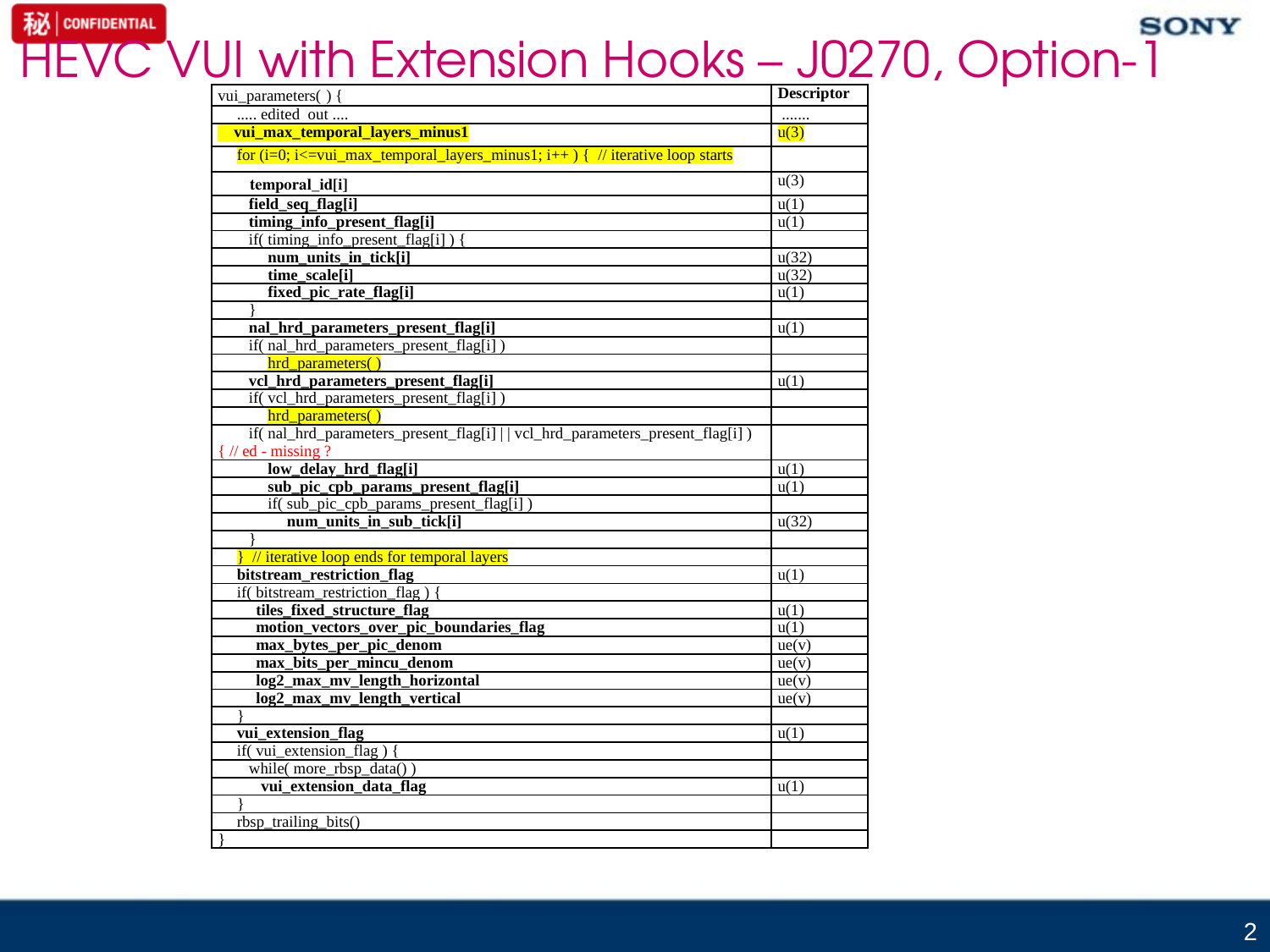

# HEVC VUI with Extension Hooks – J0270, Option-1
| vui\_parameters( ) { | Descriptor |
| --- | --- |
| ..... edited out .... | ....... |
| vui\_max\_temporal\_layers\_minus1 | u(3) |
| for (i=0; i<=vui\_max\_temporal\_layers\_minus1; i++ ) { // iterative loop starts |  |
| temporal\_id[i] | u(3) |
| field\_seq\_flag[i] | u(1) |
| timing\_info\_present\_flag[i] | u(1) |
| if( timing\_info\_present\_flag[i] ) { |  |
| num\_units\_in\_tick[i] | u(32) |
| time\_scale[i] | u(32) |
| fixed\_pic\_rate\_flag[i] | u(1) |
| } |  |
| nal\_hrd\_parameters\_present\_flag[i] | u(1) |
| if( nal\_hrd\_parameters\_present\_flag[i] ) |  |
| hrd\_parameters( ) |  |
| vcl\_hrd\_parameters\_present\_flag[i] | u(1) |
| if( vcl\_hrd\_parameters\_present\_flag[i] ) |  |
| hrd\_parameters( ) |  |
| if( nal\_hrd\_parameters\_present\_flag[i] | | vcl\_hrd\_parameters\_present\_flag[i] ) { // ed - missing ? |  |
| low\_delay\_hrd\_flag[i] | u(1) |
| sub\_pic\_cpb\_params\_present\_flag[i] | u(1) |
| if( sub\_pic\_cpb\_params\_present\_flag[i] ) |  |
| num\_units\_in\_sub\_tick[i] | u(32) |
| } |  |
| } // iterative loop ends for temporal layers |  |
| bitstream\_restriction\_flag | u(1) |
| if( bitstream\_restriction\_flag ) { |  |
| tiles\_fixed\_structure\_flag | u(1) |
| motion\_vectors\_over\_pic\_boundaries\_flag | u(1) |
| max\_bytes\_per\_pic\_denom | ue(v) |
| max\_bits\_per\_mincu\_denom | ue(v) |
| log2\_max\_mv\_length\_horizontal | ue(v) |
| log2\_max\_mv\_length\_vertical | ue(v) |
| } |  |
| vui\_extension\_flag | u(1) |
| if( vui\_extension\_flag ) { |  |
| while( more\_rbsp\_data() ) |  |
| vui\_extension\_data\_flag | u(1) |
| } |  |
| rbsp\_trailing\_bits() |  |
| } |  |
2